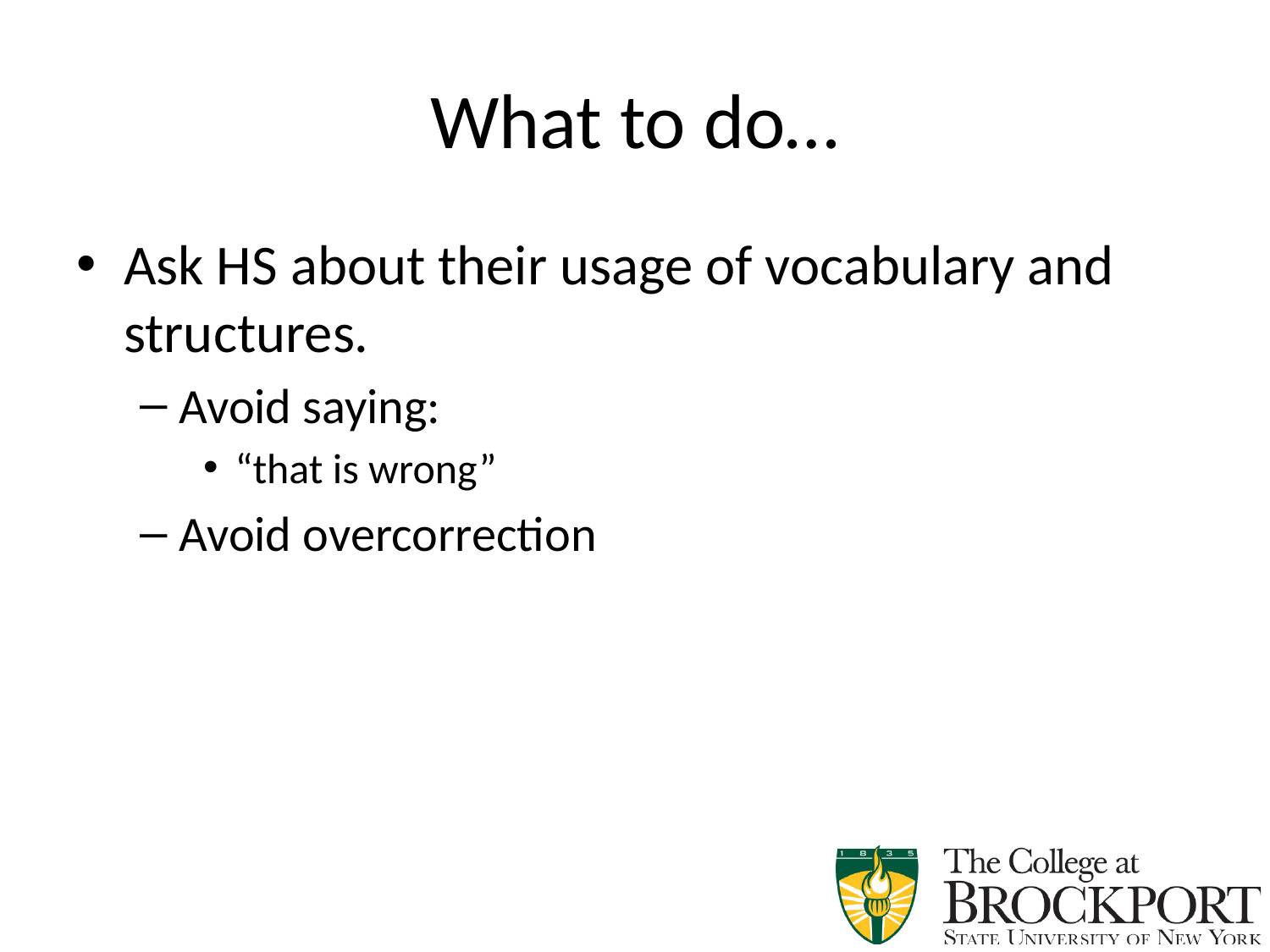

# What to do…
Ask HS about their usage of vocabulary and structures.
Avoid saying:
“that is wrong”
Avoid overcorrection